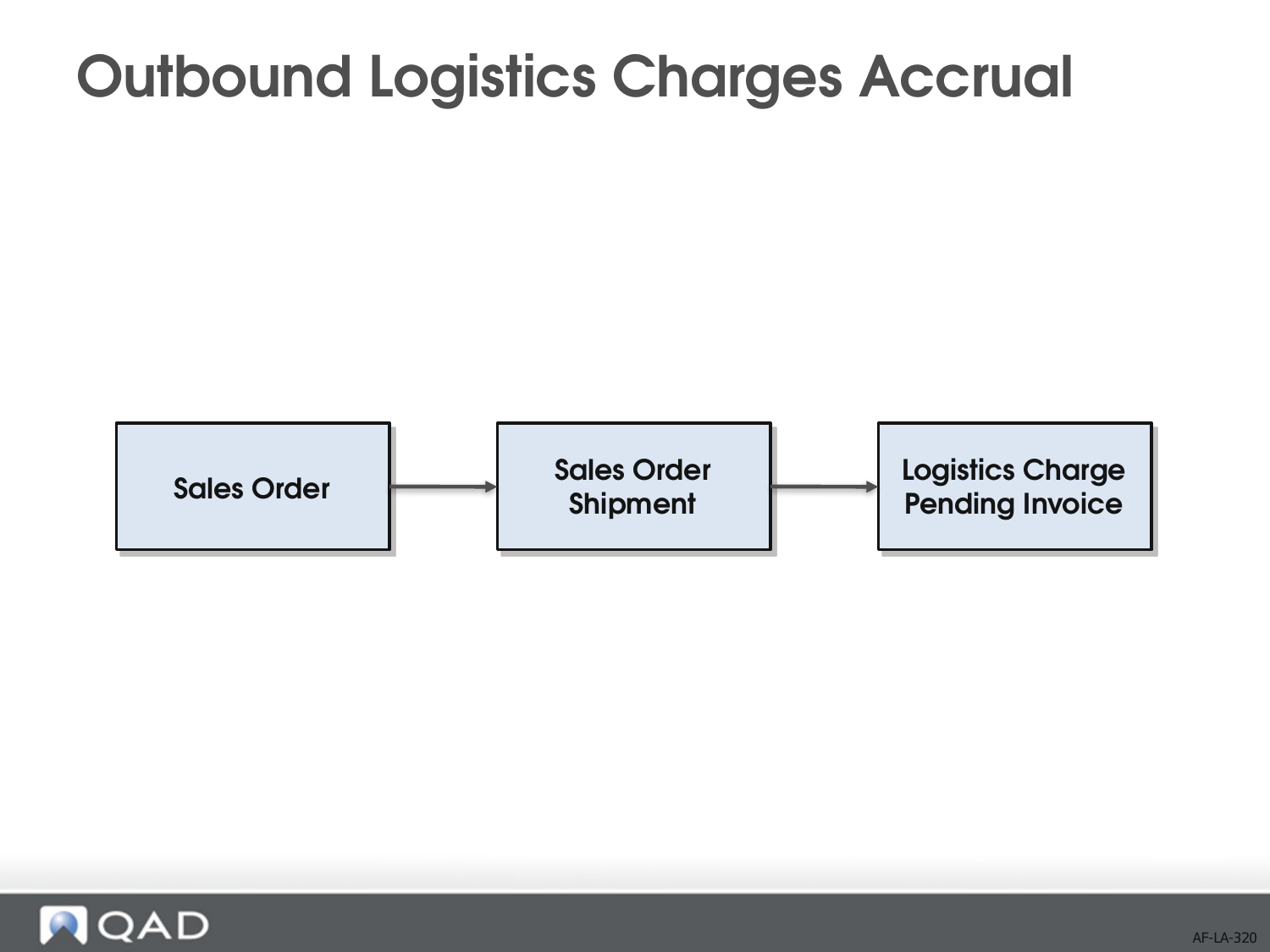

# Outbound Logistics Charges Accrual

Sales Order

Sales Order
Shipment

Logistics Charge
Pending Invoice
AF-LA-320